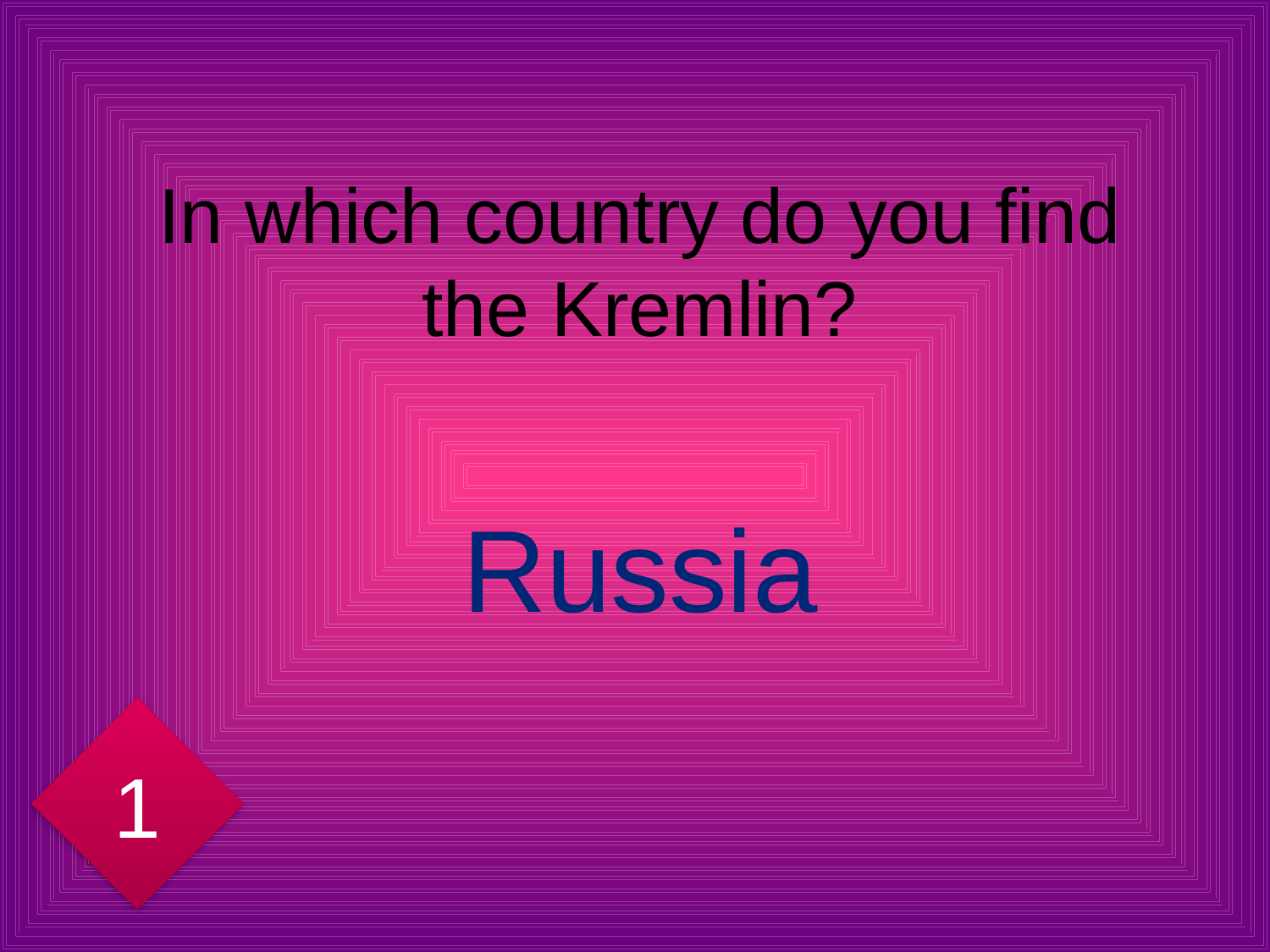

# In which country do you find the Kremlin?
Russia
1